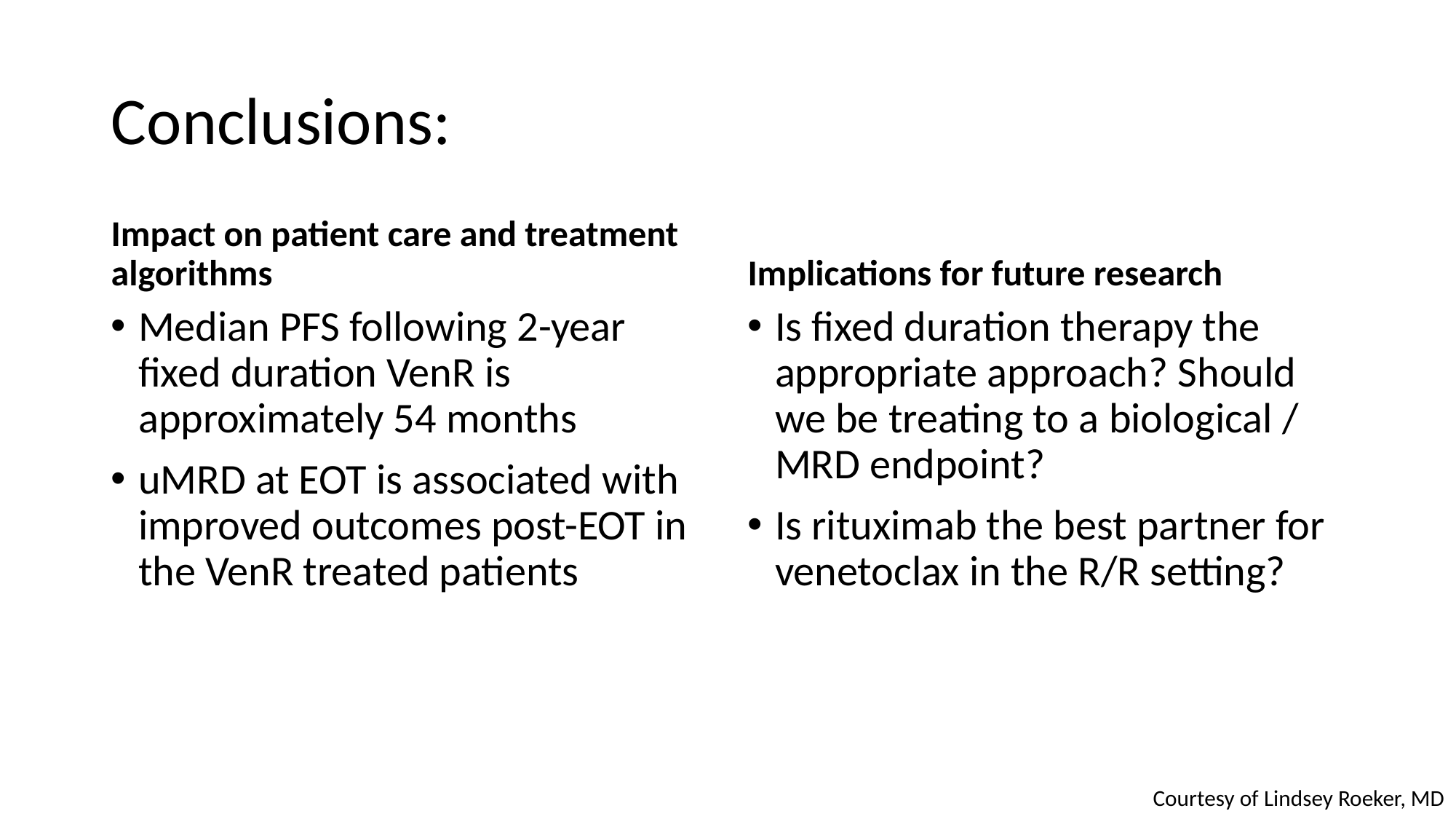

# Conclusions:
Impact on patient care and treatment algorithms
Implications for future research
Median PFS following 2-year fixed duration VenR is approximately 54 months
uMRD at EOT is associated with improved outcomes post-EOT in the VenR treated patients
Is fixed duration therapy the appropriate approach? Should we be treating to a biological / MRD endpoint?
Is rituximab the best partner for venetoclax in the R/R setting?
Courtesy of Lindsey Roeker, MD